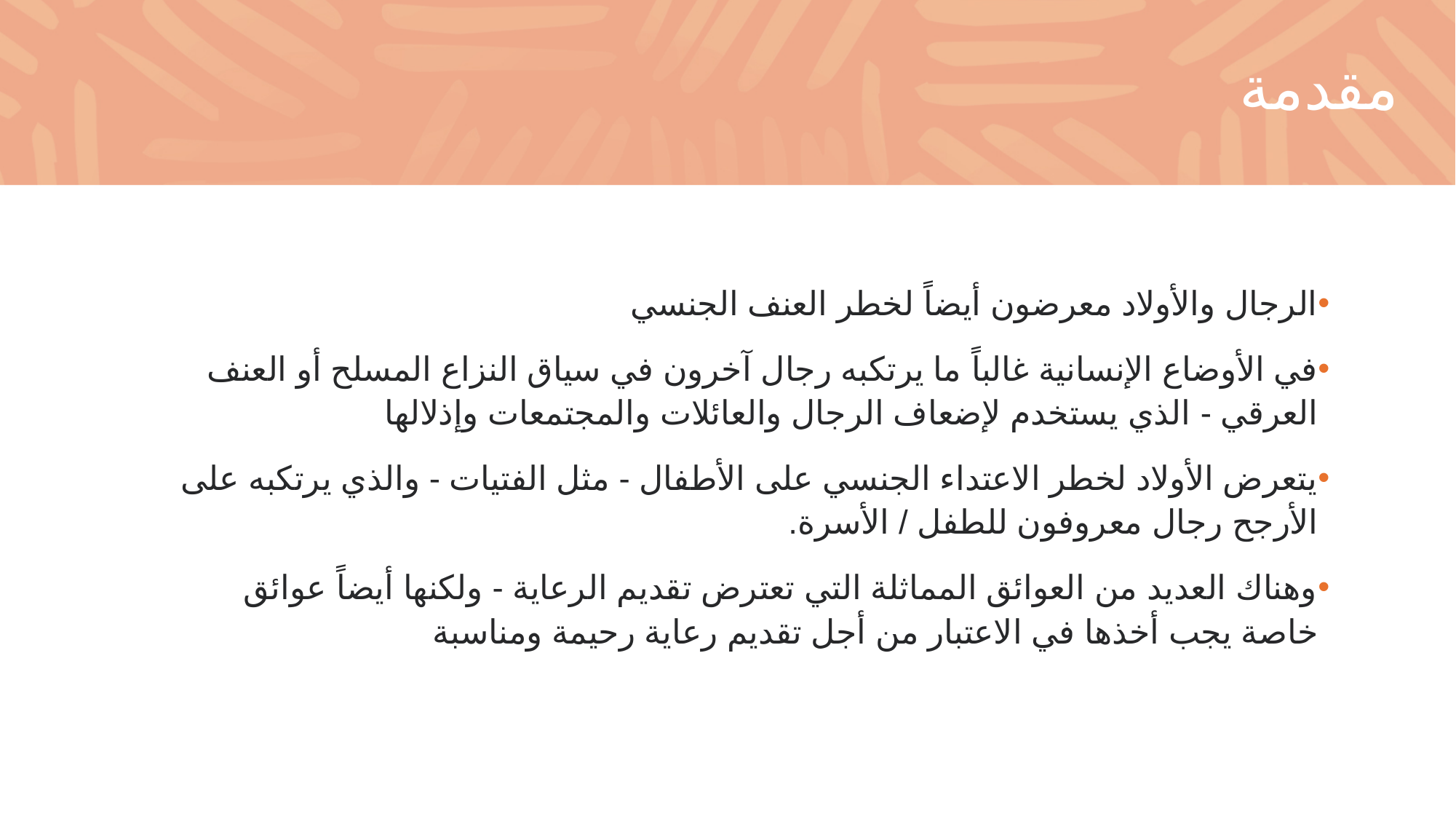

# مقدمة
الرجال والأولاد معرضون أيضاً لخطر العنف الجنسي
في الأوضاع الإنسانية غالباً ما يرتكبه رجال آخرون في سياق النزاع المسلح أو العنف العرقي - الذي يستخدم لإضعاف الرجال والعائلات والمجتمعات وإذلالها
يتعرض الأولاد لخطر الاعتداء الجنسي على الأطفال - مثل الفتيات - والذي يرتكبه على الأرجح رجال معروفون للطفل / الأسرة.
وهناك العديد من العوائق المماثلة التي تعترض تقديم الرعاية - ولكنها أيضاً عوائق خاصة يجب أخذها في الاعتبار من أجل تقديم رعاية رحيمة ومناسبة